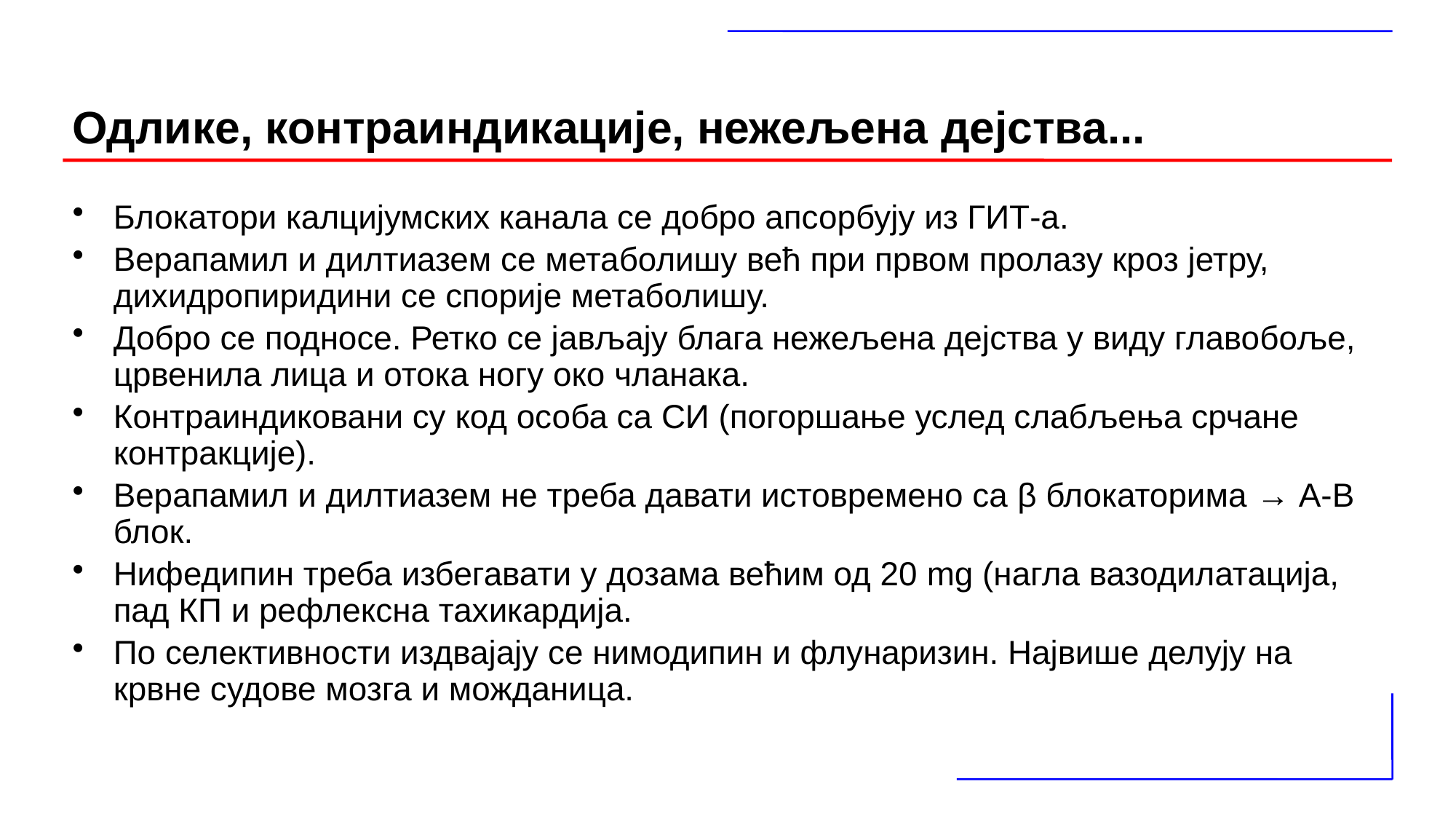

# Одлике, контраиндикације, нежељена дејства...
Блокатори калцијумских канала се добро апсорбују из ГИТ-а.
Верапамил и дилтиазем се метаболишу већ при првом пролазу кроз јетру, дихидропиридини се спорије метаболишу.
Добро се подносе. Ретко се јављају блага нежељена дејства у виду главобоље, црвенила лица и отока ногу око чланака.
Контраиндиковани су код особа са СИ (погоршање услед слабљења срчане контракције).
Верапамил и дилтиазем не треба давати истовремено са β блокаторима → А-В блок.
Нифедипин треба избегавати у дозама већим од 20 mg (нагла вазодилатација, пад КП и рефлексна тахикардија.
По селективности издвајају се нимодипин и флунаризин. Највише делују на крвне судове мозга и можданица.